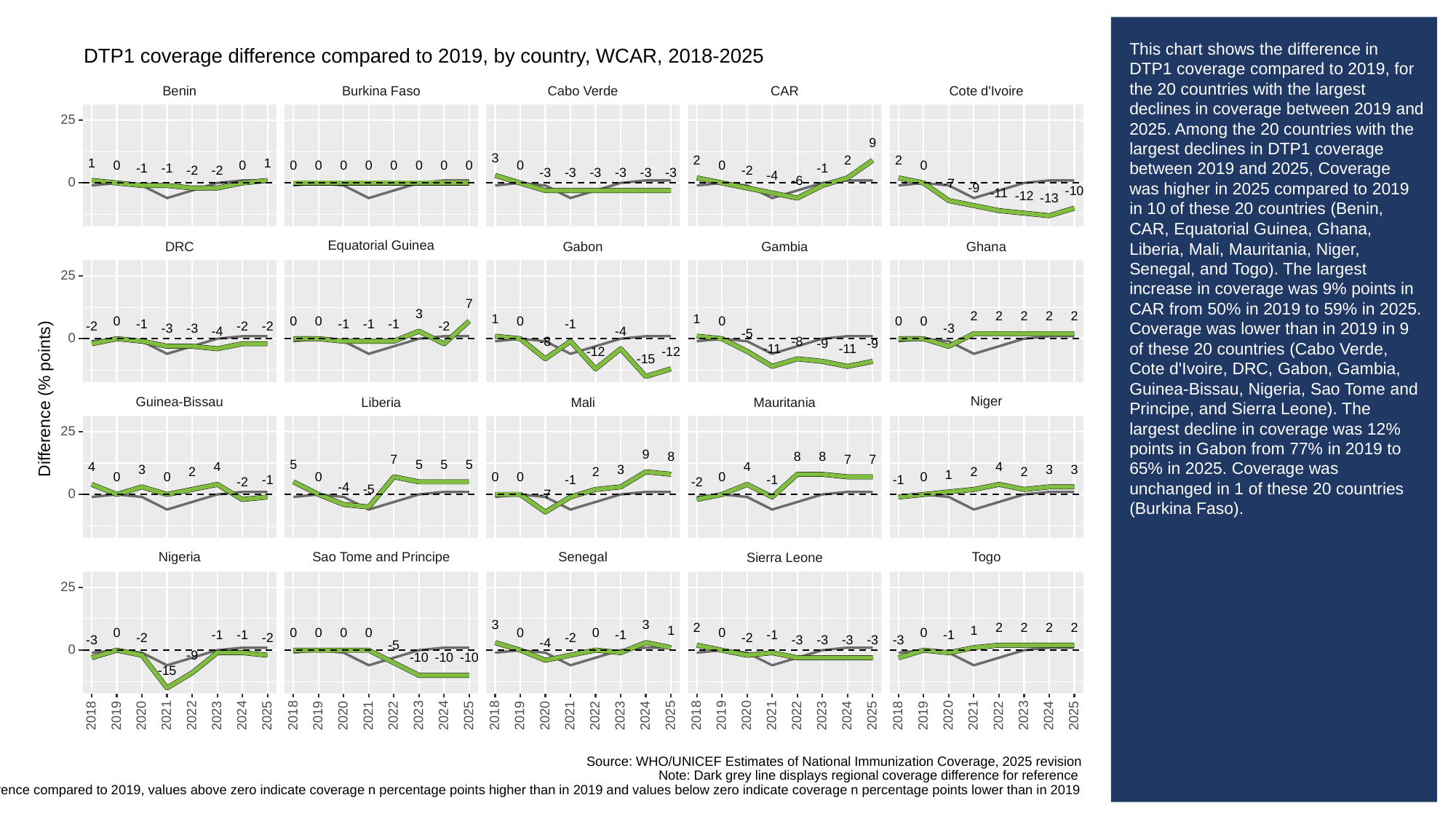

# This chart shows the difference in DTP1 coverage compared to 2019, for the 20 countries with the largest declines in coverage between 2019 and 2025. Among the 20 countries with the largest declines in DTP1 coverage between 2019 and 2025, Coverage was higher in 2025 compared to 2019 in 10 of these 20 countries (Benin, CAR, Equatorial Guinea, Ghana, Liberia, Mali, Mauritania, Niger, Senegal, and Togo). The largest increase in coverage was 9% points in CAR from 50% in 2019 to 59% in 2025. Coverage was lower than in 2019 in 9 of these 20 countries (Cabo Verde, Cote d'Ivoire, DRC, Gabon, Gambia, Guinea-Bissau, Nigeria, Sao Tome and Principe, and Sierra Leone). The largest decline in coverage was 12% points in Gabon from 77% in 2019 to 65% in 2025. Coverage was unchanged in 1 of these 20 countries (Burkina Faso).

DTP1 coverage difference compared to 2019, by country, WCAR, 2018-2025
Cabo Verde
CAR
Cote d'Ivoire
Benin
Burkina Faso

25

9

3
2
2
2
1
1

0
0
0
0
0
0
0
0
0
0
0
0
0
-1
-1
-1
-2
-2
-2
-3
-3
-3
-3
-3
-3
-4

-6

0
-7

-9
-10
-11
-12
-13

Equatorial Guinea
DRC
Gabon
Gambia
Ghana

25

7

3
2
2
2
2
2
1
1
0
0
0
0
0
0
0
-1
-1
-1
-1
-1

-2
-2
-2
-2
-3
-3
-3
-4
-4
-5

0

-8
-8

-9
-9
-11
-11
-12
-12
-15

Difference (% points)
Niger
Guinea-Bissau
Liberia
Mali
Mauritania

25

9
8
8
8
7
7
7
5
5
5
5

4
4
4
4
3
3
3
3
2
2
2
2
1

0
0
0
0
0
0
0

-1
-1
-1
-1

-2
-2
-4

-5
0
-7

Senegal
Sao Tome and Principe
Nigeria
Togo
Sierra Leone

25

3
3
2
2
2
2
2
1
1
0
0
0
0
0
0
0
0
0
-1
-1
-1
-1
-1
-2
-2
-2
-2
-3
-3
-3
-3
-3
-3
-4
-5

0

-9
-10
-10
-10
-15

2023
2023
2023
2023
2023
2018
2019
2020
2021
2022
2024
2025
2018
2019
2020
2021
2022
2024
2025
2018
2019
2020
2021
2022
2024
2025
2018
2019
2020
2021
2022
2024
2025
2018
2019
2020
2021
2022
2024
2025
Source: WHO/UNICEF Estimates of National Immunization Coverage, 2025 revision
Note: Dark grey line displays regional coverage difference for reference
When looking at coverage difference compared to 2019, values above zero indicate coverage n percentage points higher than in 2019 and values below zero indicate coverage n percentage points lower than in 2019